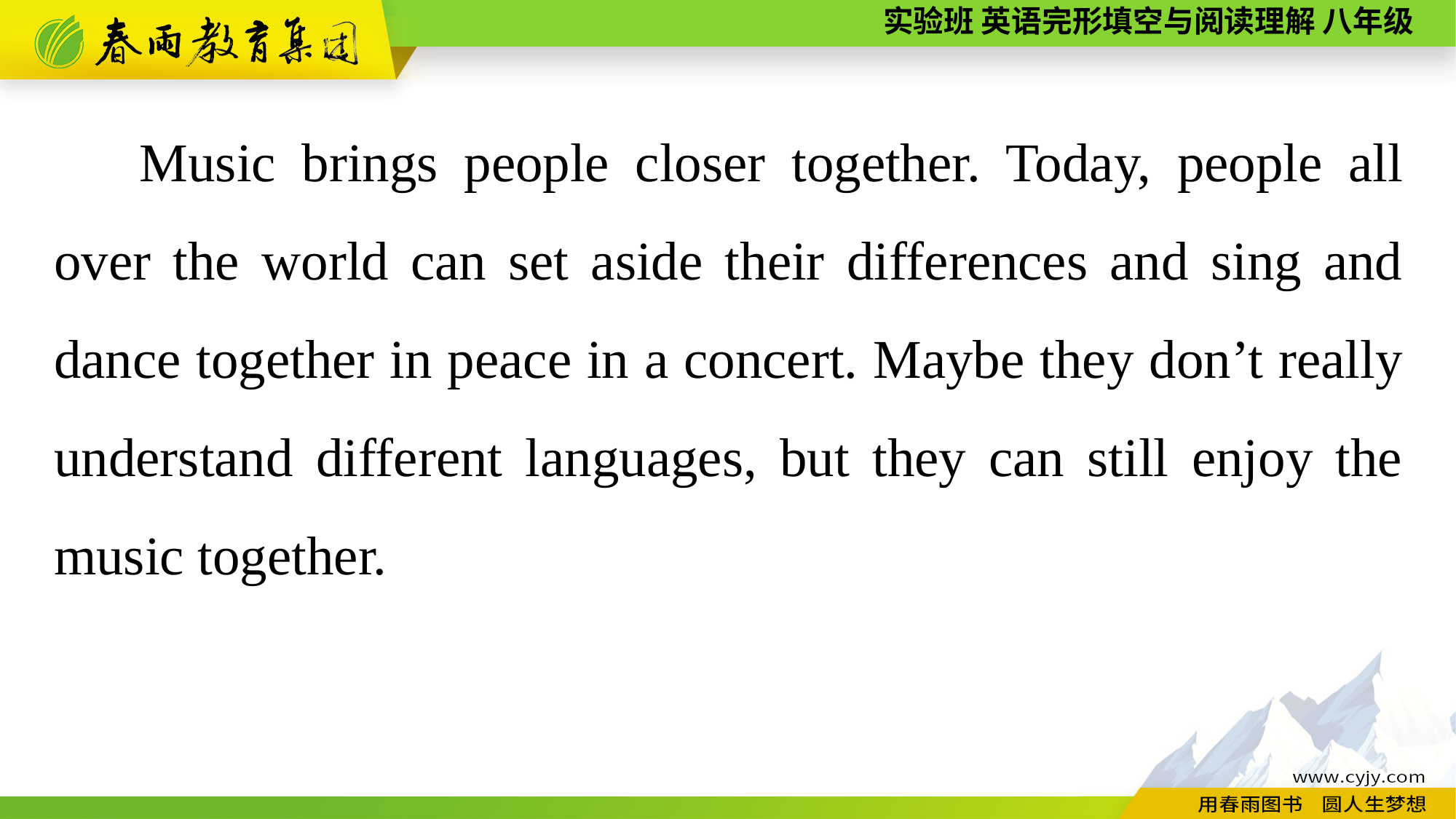

Music brings people closer together. Today, people all over the world can set aside their differences and sing and dance together in peace in a concert. Maybe they don’t really understand different languages, but they can still enjoy the music together.